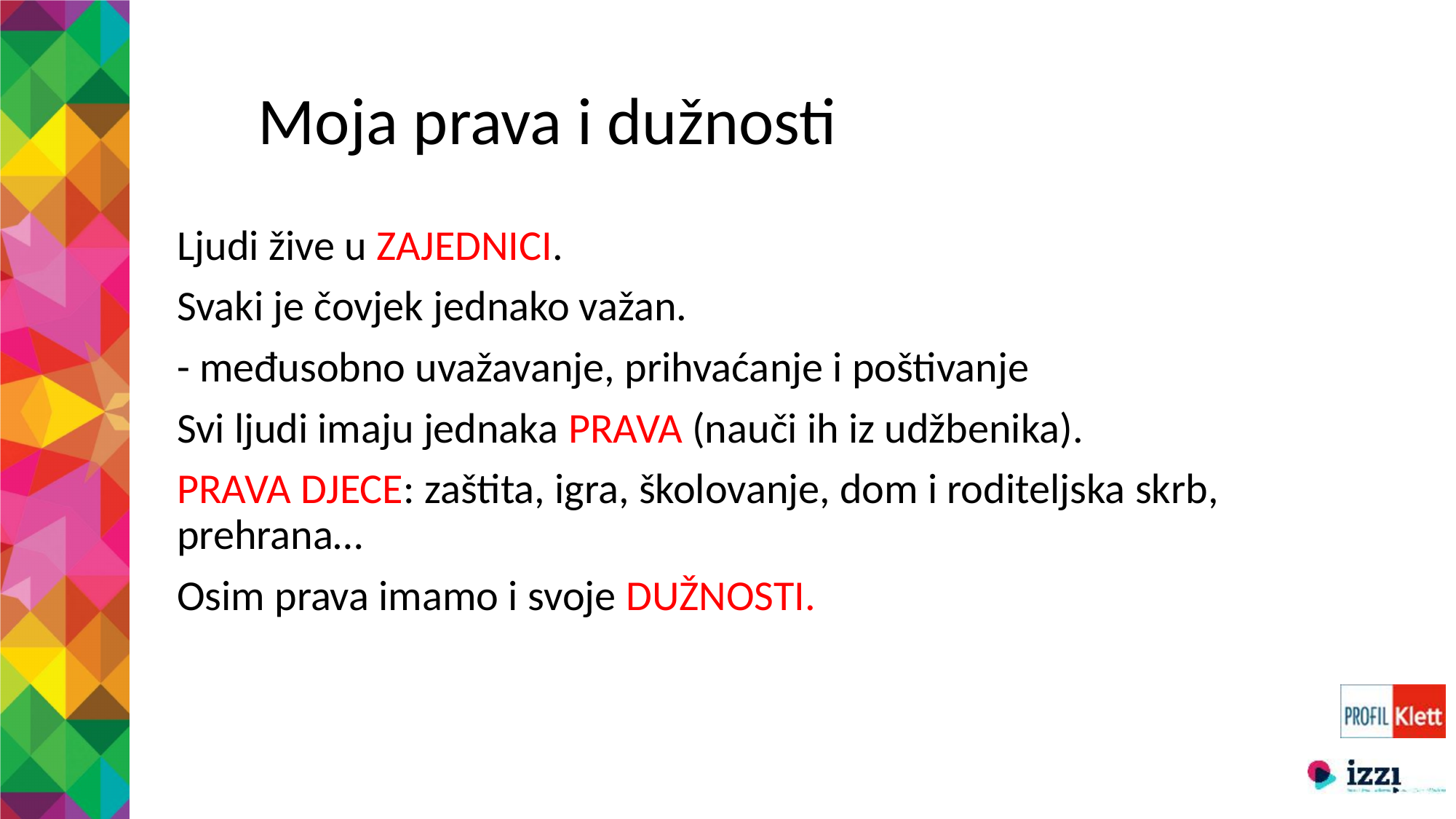

# Moja prava i dužnosti
Ljudi žive u ZAJEDNICI.
Svaki je čovjek jednako važan.
- međusobno uvažavanje, prihvaćanje i poštivanje
Svi ljudi imaju jednaka PRAVA (nauči ih iz udžbenika).
PRAVA DJECE: zaštita, igra, školovanje, dom i roditeljska skrb, prehrana…
Osim prava imamo i svoje DUŽNOSTI.